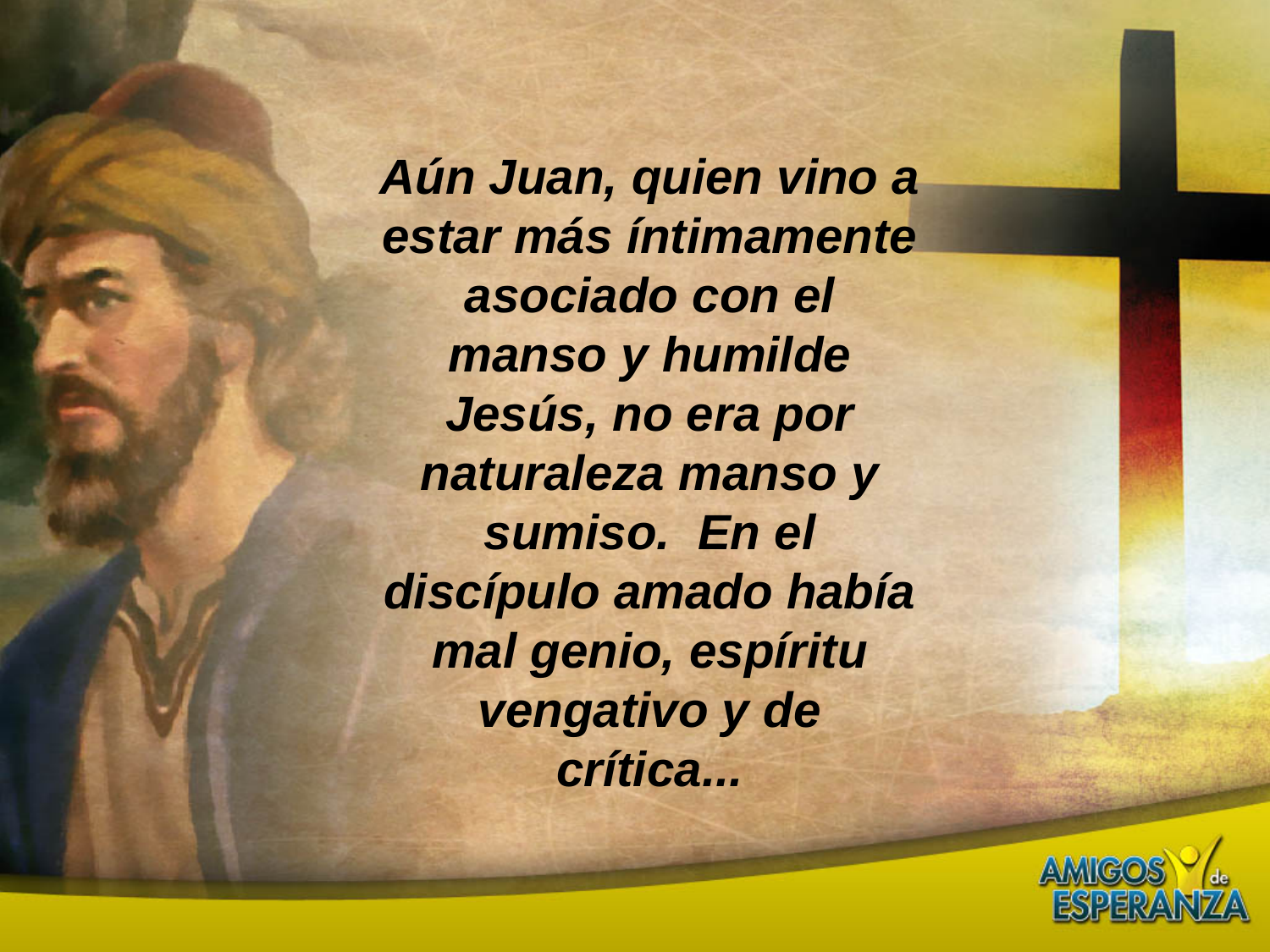

Aún Juan, quien vino a estar más íntimamente asociado con el manso y humilde Jesús, no era por naturaleza manso y sumiso.  En el discípulo amado había mal genio, espíritu vengativo y de crítica...